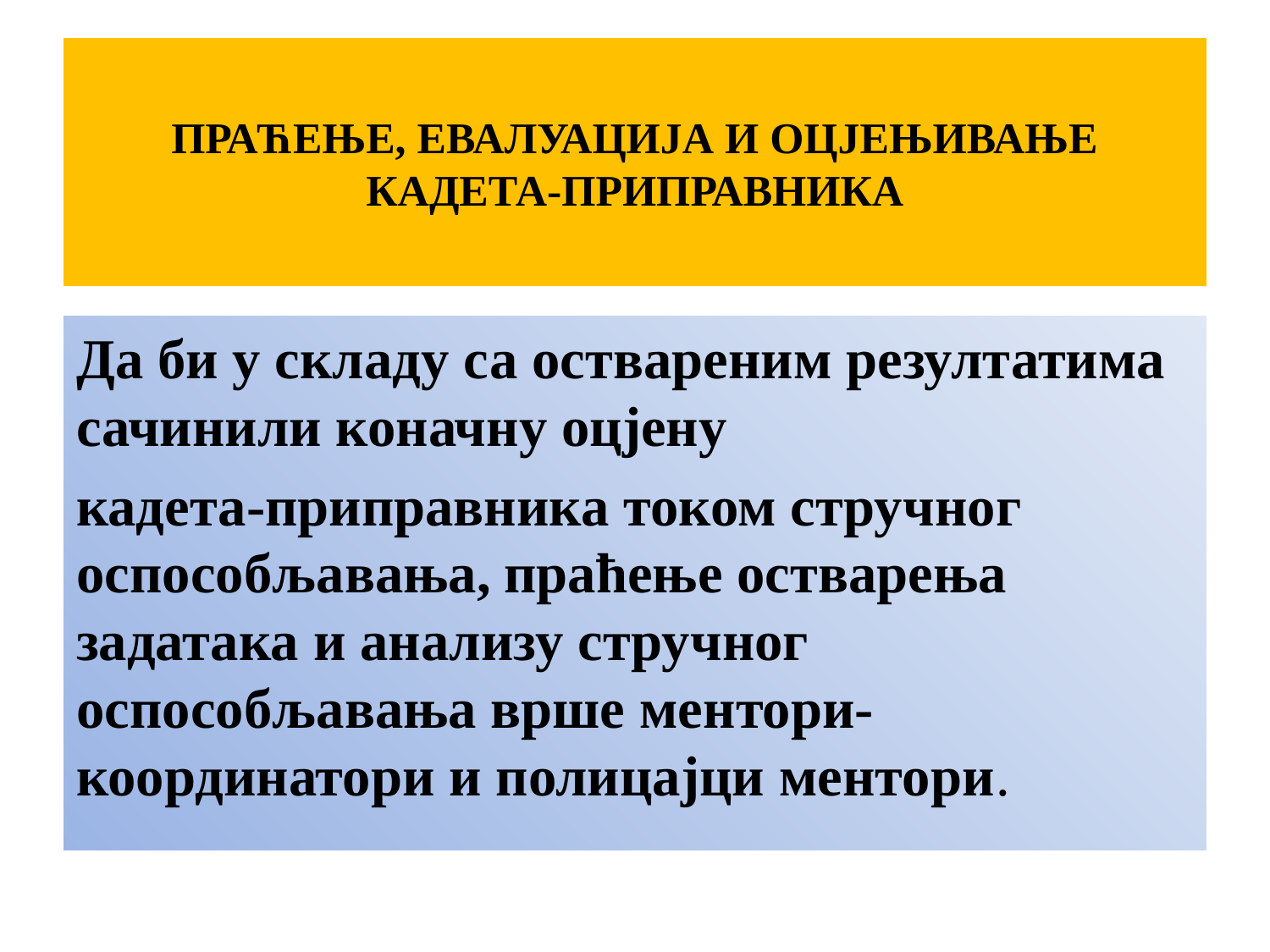

# ПРАЋЕЊЕ, ЕВАЛУАЦИЈА И ОЦЈЕЊИВАЊЕ КАДЕТА-ПРИПРАВНИКА
Да би у складу са оствареним резултатима сачинили коначну оцјену
кадета-приправника током стручног оспособљавања, праћење остварења задатака и анализу стручног оспособљавања врше ментори-координатори и полицајци ментори.